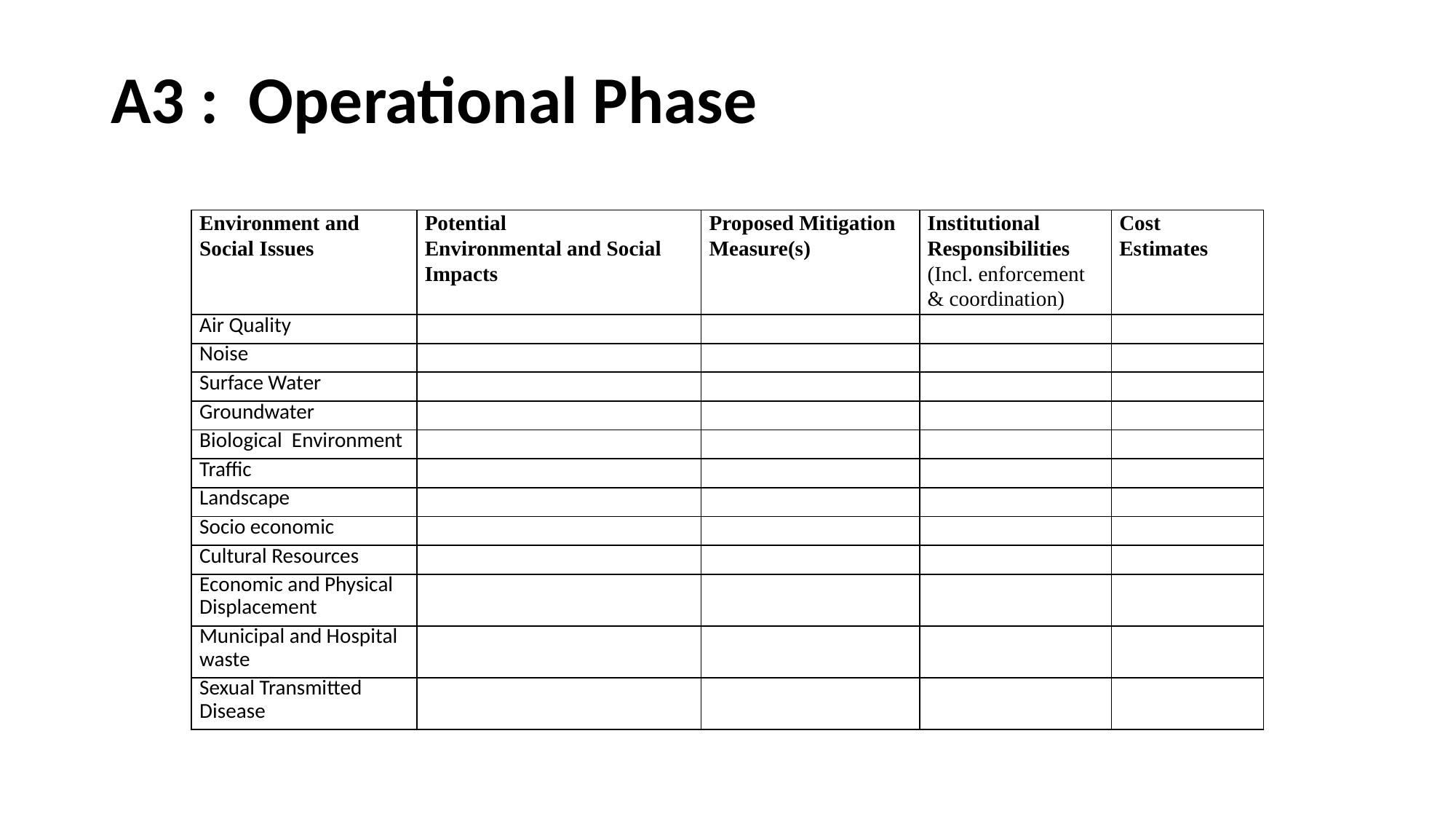

# A3 :  Operational Phase
| Environment and Social Issues | Potential Environmental and Social Impacts | Proposed Mitigation Measure(s) | Institutional Responsibilities (Incl. enforcement & coordination) | Cost Estimates |
| --- | --- | --- | --- | --- |
| Air Quality |  |  |  |  |
| Noise |  |  |  |  |
| Surface Water |  |  |  |  |
| Groundwater |  |  |  |  |
| Biological Environment |  |  |  |  |
| Traffic |  |  |  |  |
| Landscape |  |  |  |  |
| Socio economic |  |  |  |  |
| Cultural Resources |  |  |  |  |
| Economic and Physical Displacement |  |  |  |  |
| Municipal and Hospital waste |  |  |  |  |
| Sexual Transmitted Disease |  |  |  |  |